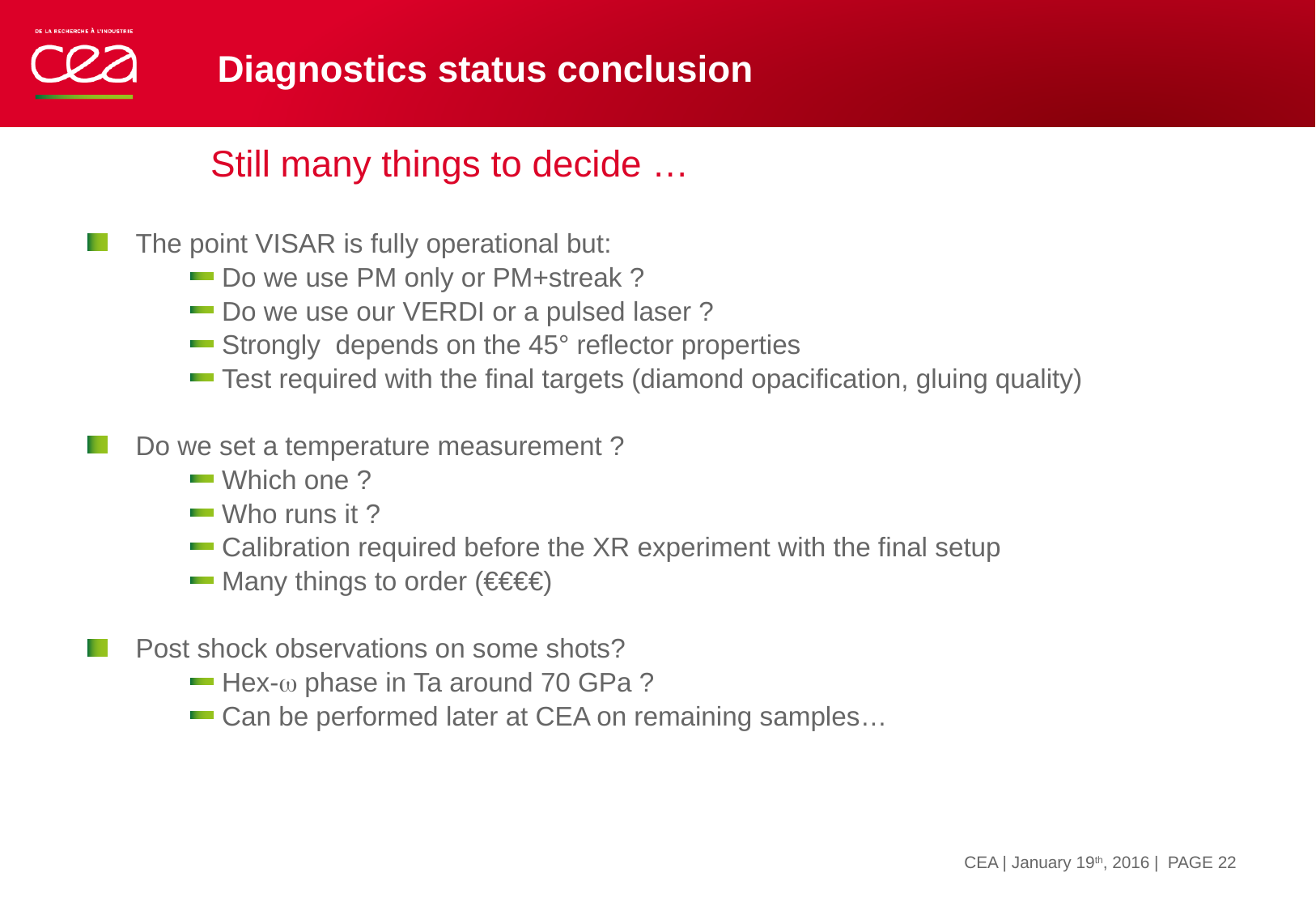

# Diagnostics status conclusion
Still many things to decide …

The point VISAR is fully operational but:
Do we use PM only or PM+streak ?
Do we use our VERDI or a pulsed laser ?
Strongly  depends on the 45° reflector properties
Test required with the final targets (diamond opacification, gluing quality)

Do we set a temperature measurement ?
Which one ?
Who runs it ?
Calibration required before the XR experiment with the final setup
Many things to order (€€€€)

Post shock observations on some shots?
Hex-ω phase in Ta around 70 GPa ?
Can be performed later at CEA on remaining samples…

|  PAGE 22
CEA | January 19th, 2016